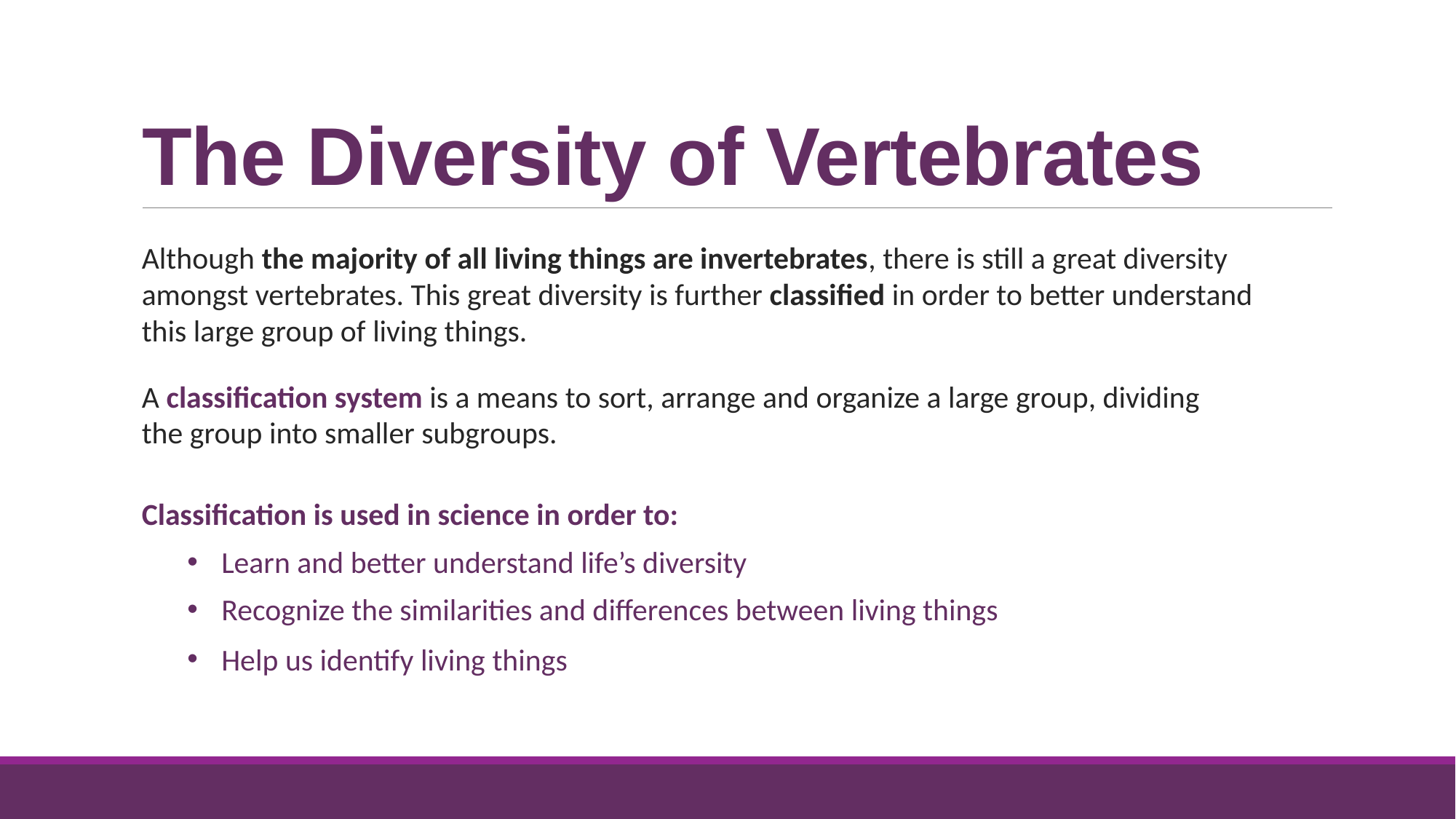

# The Diversity of Vertebrates
Although the majority of all living things are invertebrates, there is still a great diversity amongst vertebrates. This great diversity is further classified in order to better understand this large group of living things.

A classification system is a means to sort, arrange and organize a large group, dividing the group into smaller subgroups.
Classification is used in science in order to:
Learn and better understand life’s diversity
Recognize the similarities and differences between living things
Help us identify living things